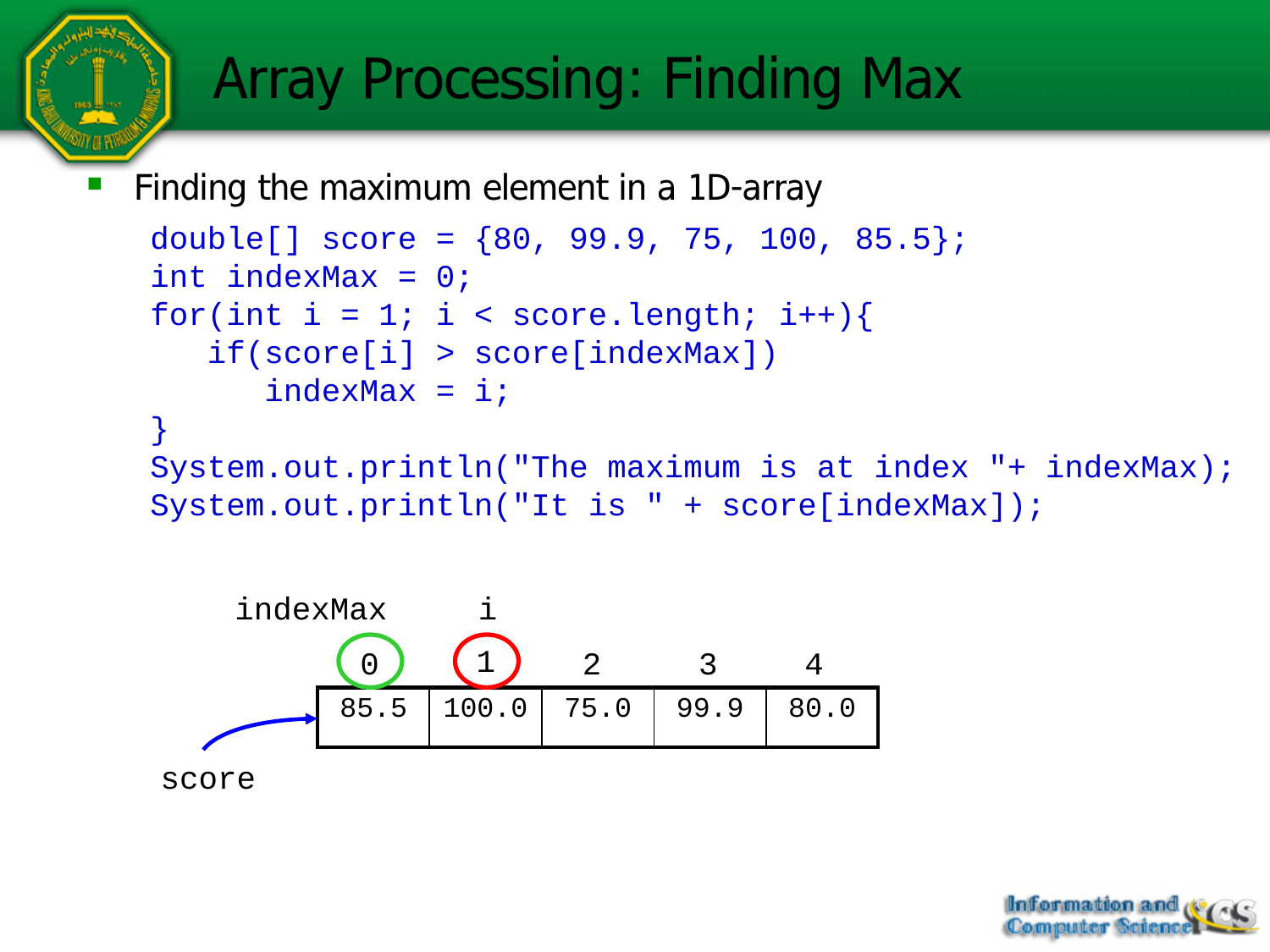

# Array Processing: Finding Max
Finding the maximum element in a 1D-array
double[] score = {80, 99.9, 75, 100, 85.5};
int indexMax = 0;
for(int i = 1; i < score.length; i++){
   if(score[i] > score[indexMax])
      indexMax = i;
}
System.out.println("The maximum is at index "+ indexMax);
System.out.println("It is " + score[indexMax]);
indexMax

i

1
0
2
3
4

| 85.5 | 100.0 | 75.0 | 99.9 | 80.0 |
| --- | --- | --- | --- | --- |
score